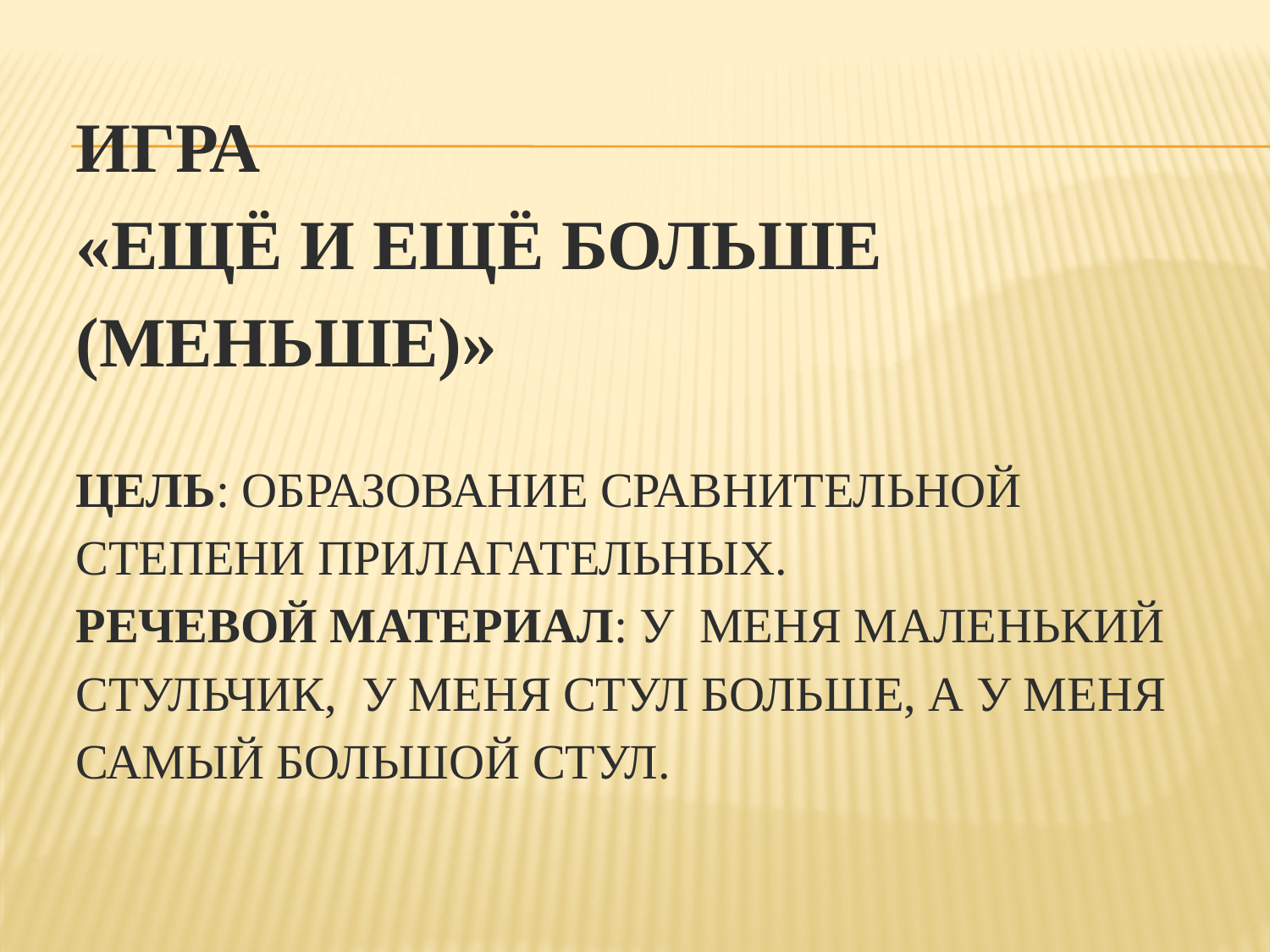

# Игра «Ещё и ещё больше (меньше)» Цель: образование сравнительной степени прилагательных. Речевой материал: у  меня маленький стульчик,  у меня стул больше, а у меня самый большой стул.